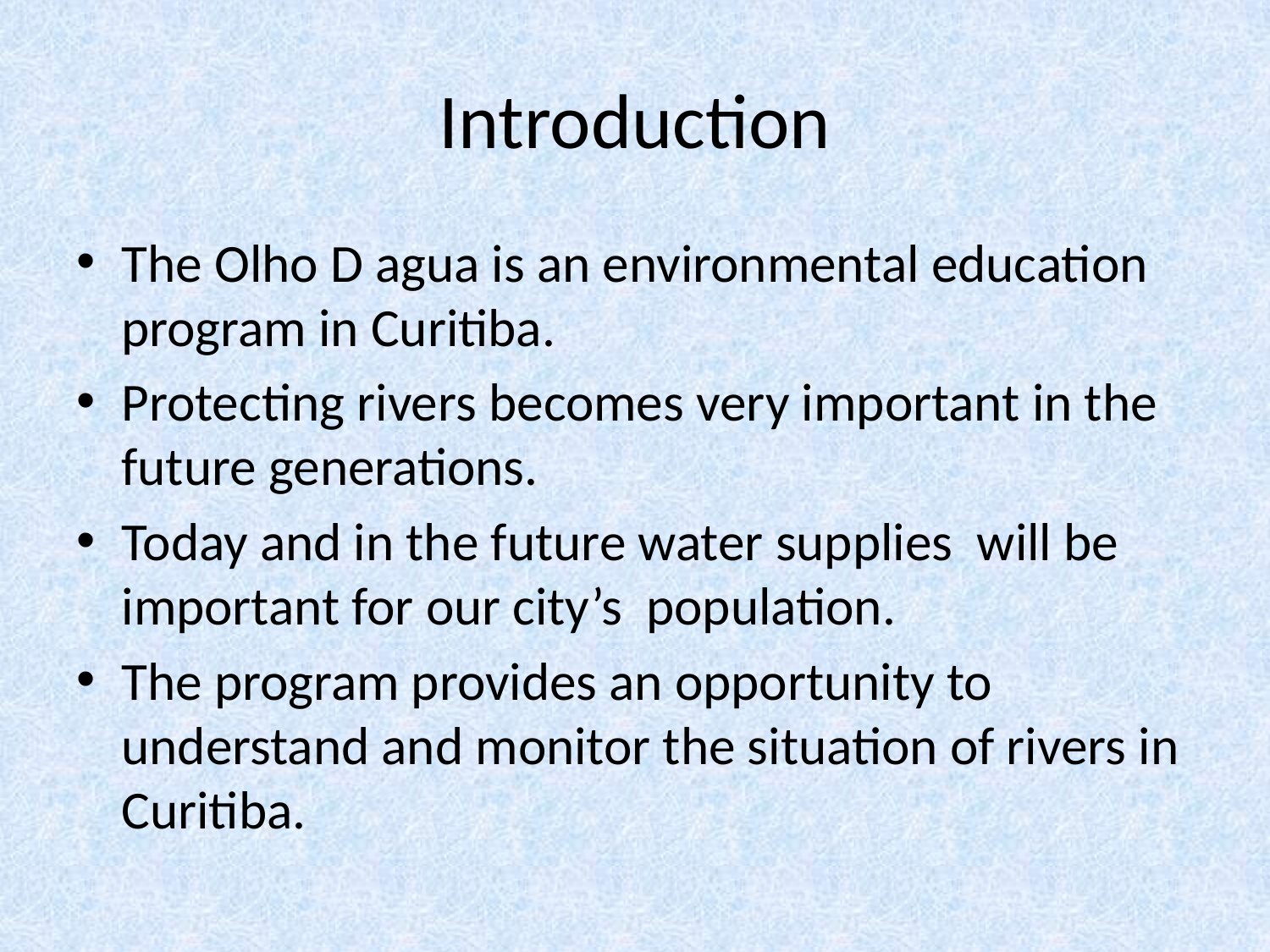

# Introduction
The Olho D agua is an environmental education program in Curitiba.
Protecting rivers becomes very important in the future generations.
Today and in the future water supplies  will be important for our city’s  population.
The program provides an opportunity to understand and monitor the situation of rivers in Curitiba.